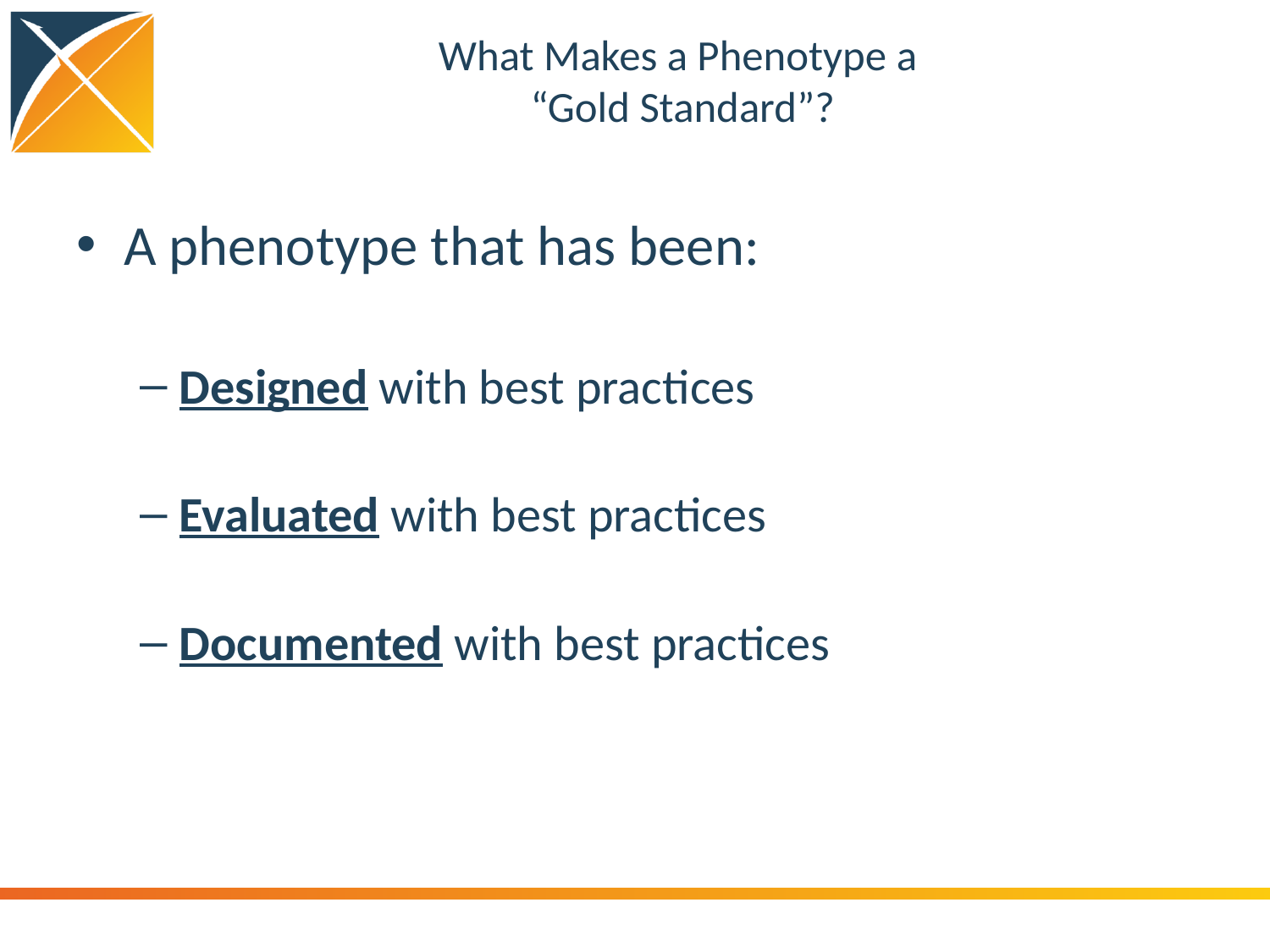

# What Makes a Phenotype a “Gold Standard”?
A phenotype that has been:
Designed with best practices
Evaluated with best practices
Documented with best practices